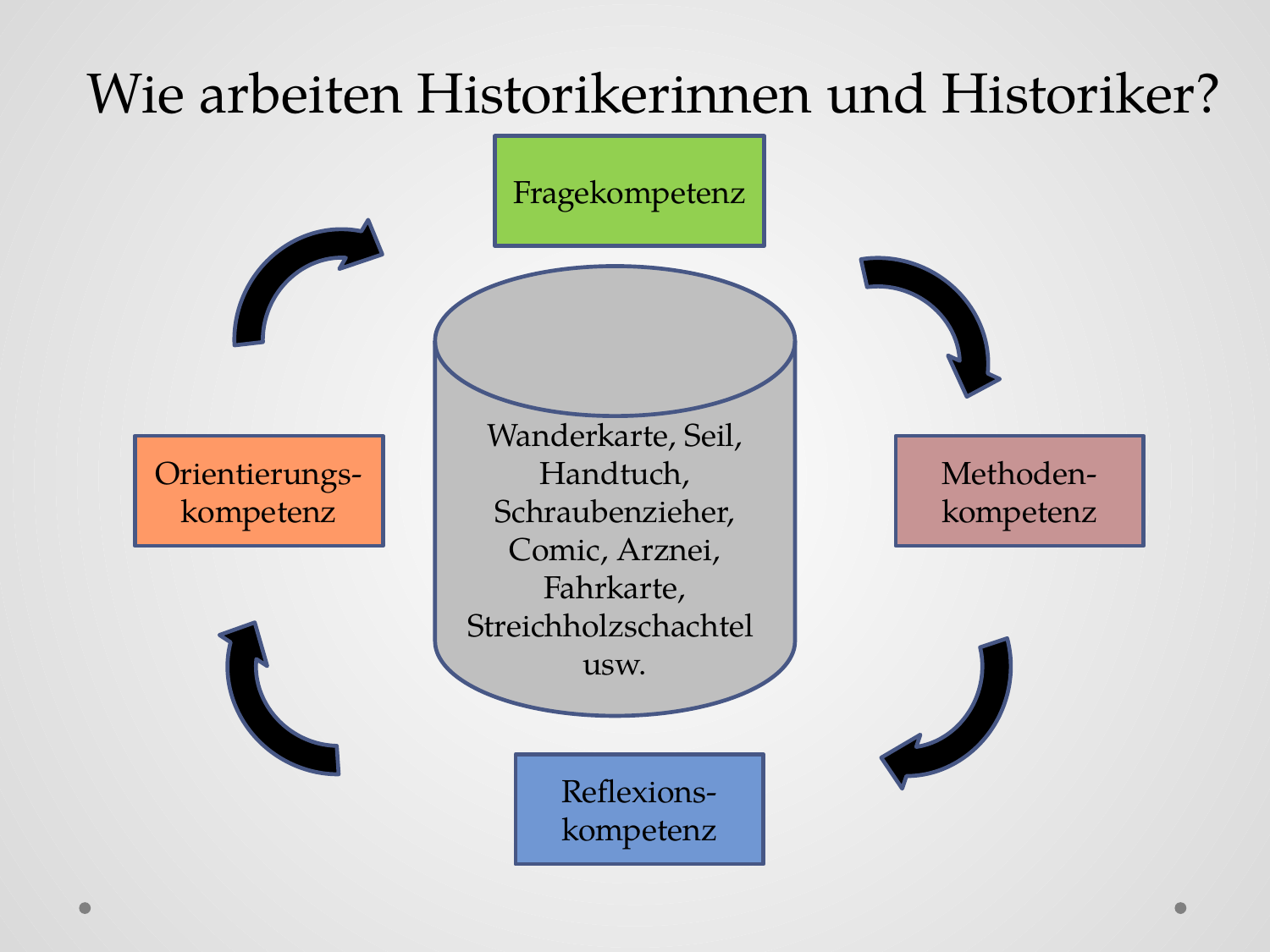

Wie arbeiten Historikerinnen und Historiker?
Fragekompetenz

Wanderkarte, Seil, Handtuch, Schraubenzieher, Comic, Arznei, Fahrkarte, Streichholzschachtel
usw.
Orientierungs-
kompetenz
Methoden-kompetenz

Reflexions-kompetenz